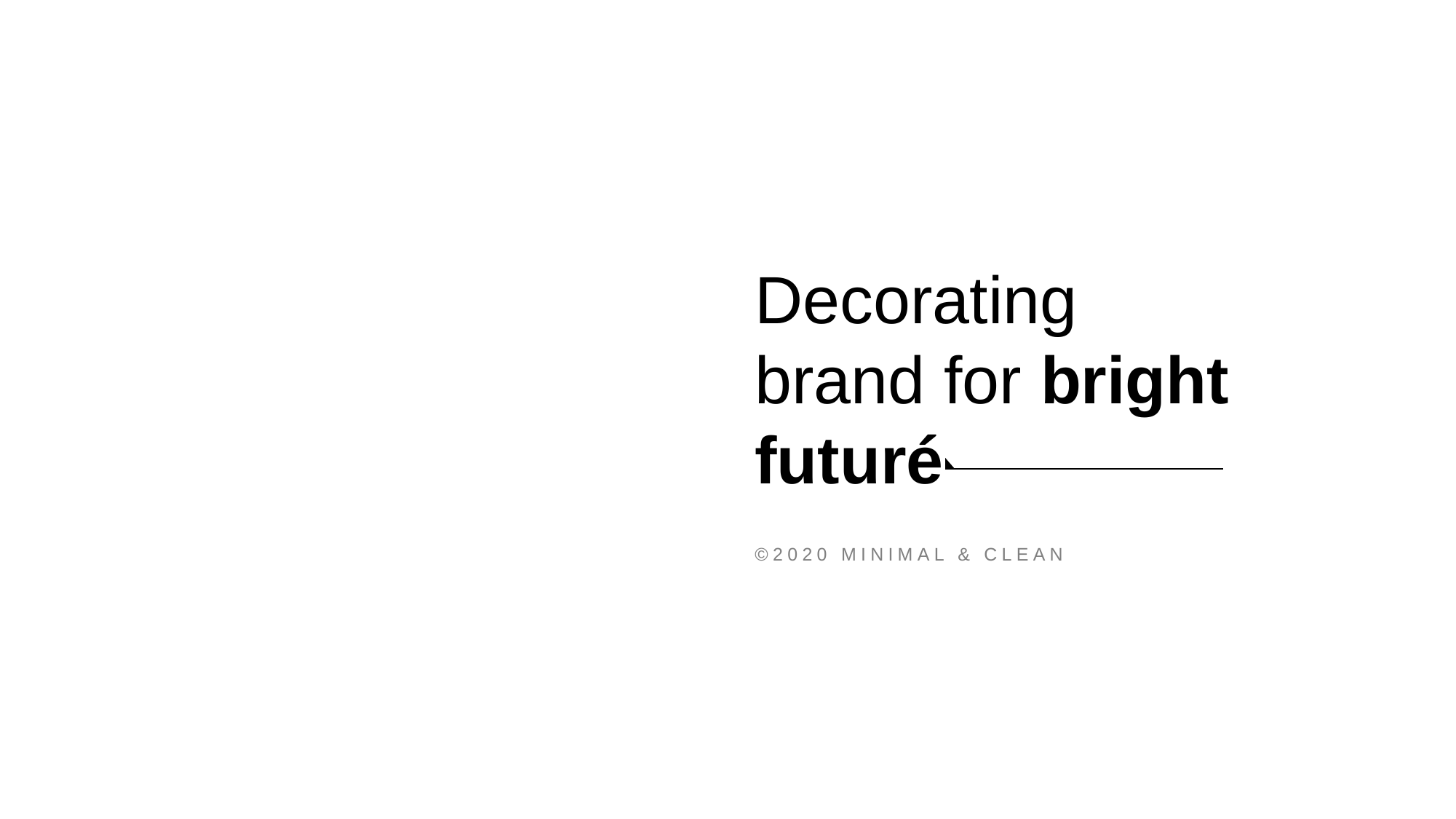

Decorating brand for bright futuré

©2020 MINIMAL & CLEAN